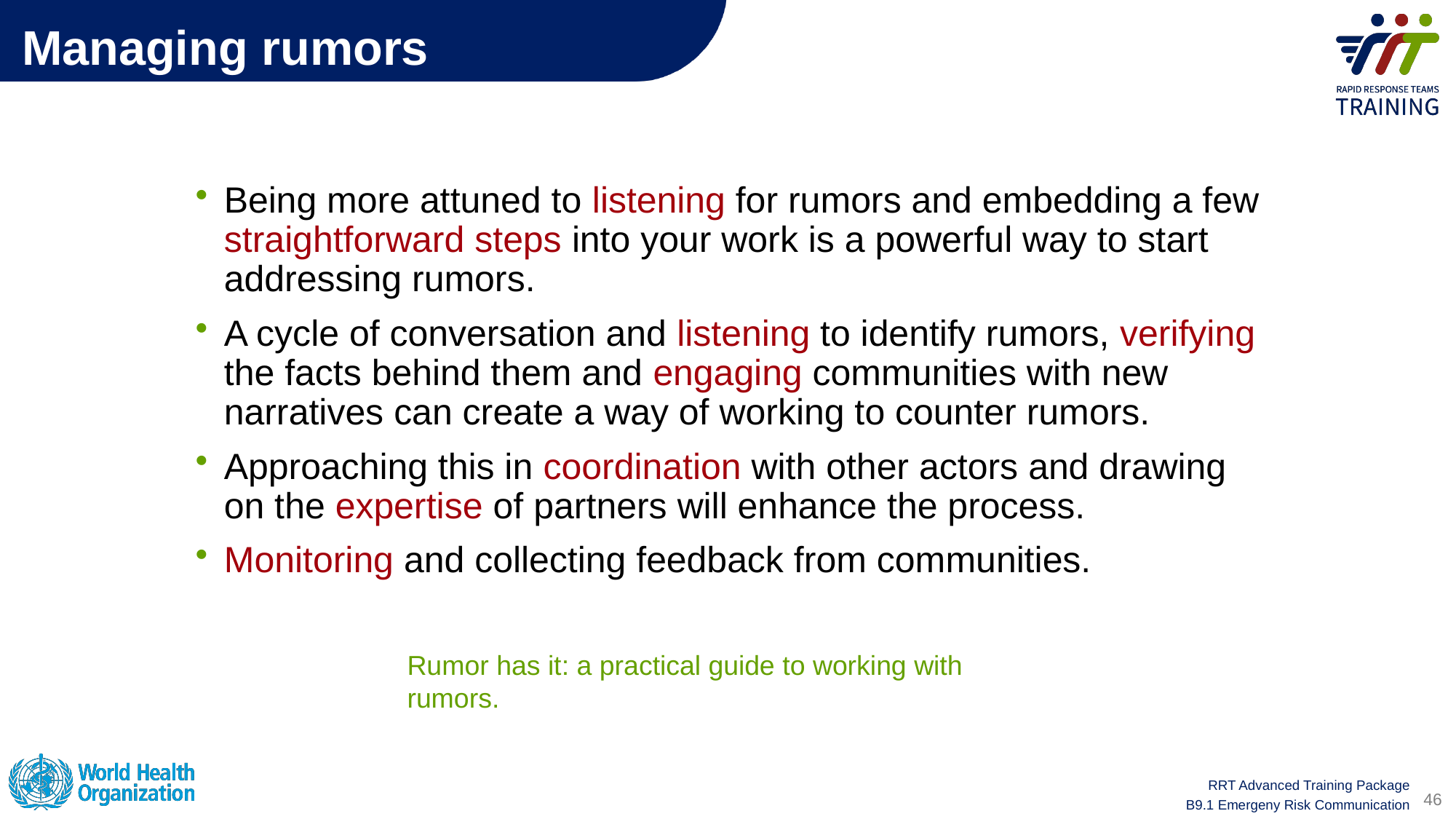

Managing rumors
Being more attuned to listening for rumors and embedding a few straightforward steps into your work is a powerful way to start addressing rumors.
A cycle of conversation and listening to identify rumors, verifying the facts behind them and engaging communities with new narratives can create a way of working to counter rumors.
Approaching this in coordination with other actors and drawing on the expertise of partners will enhance the process.
Monitoring and collecting feedback from communities.
Rumor has it: a practical guide to working with rumors.